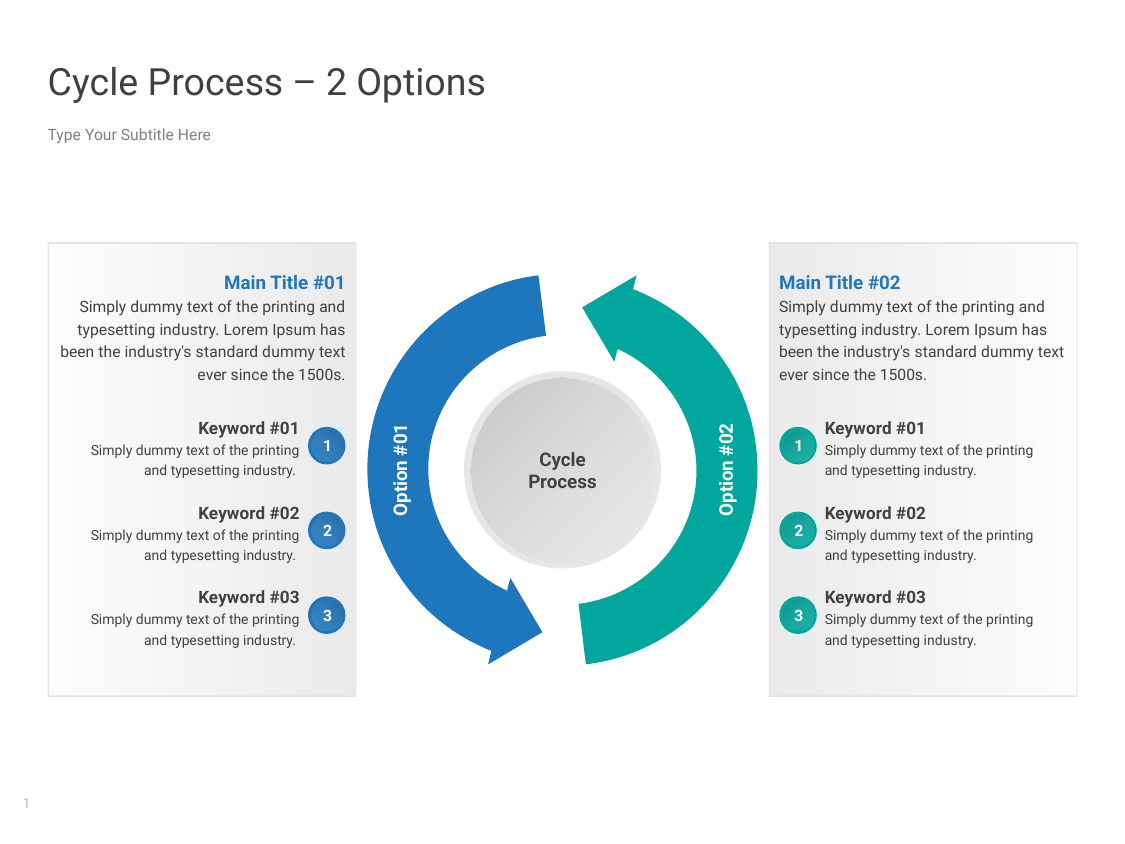

# Cycle Process – 2 Options
Type Your Subtitle Here

Main Title #01
Simply dummy text of the printing and typesetting industry. Lorem Ipsum has been the industry's standard dummy text ever since the 1500s.
Main Title #02
Simply dummy text of the printing and typesetting industry. Lorem Ipsum has been the industry's standard dummy text ever since the 1500s.

Cycle Process
Keyword #01
Simply dummy text of the printing and typesetting industry.
Keyword #01
Simply dummy text of the printing and typesetting industry.

1

1
Option #01
Option #02
Keyword #02
Simply dummy text of the printing and typesetting industry.
Keyword #02
Simply dummy text of the printing and typesetting industry.

2

2
Keyword #03
Simply dummy text of the printing and typesetting industry.
Keyword #03
Simply dummy text of the printing and typesetting industry.

3

3